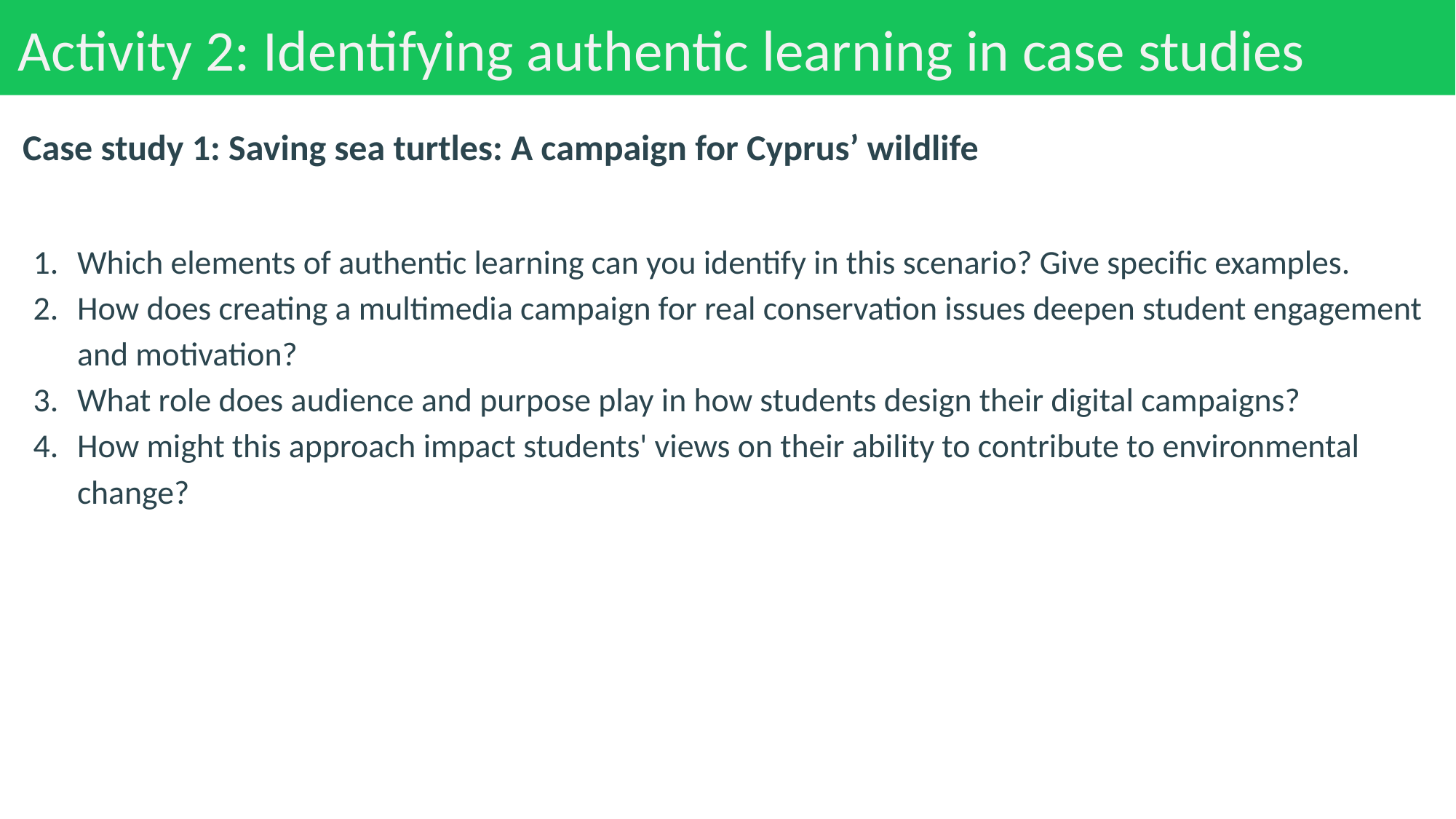

# Activity 2: Identifying authentic learning in case studies
Case study 1: Saving sea turtles: A campaign for Cyprus’ wildlife

Which elements of authentic learning can you identify in this scenario? Give specific examples.
How does creating a multimedia campaign for real conservation issues deepen student engagement and motivation?
What role does audience and purpose play in how students design their digital campaigns?
How might this approach impact students' views on their ability to contribute to environmental change?